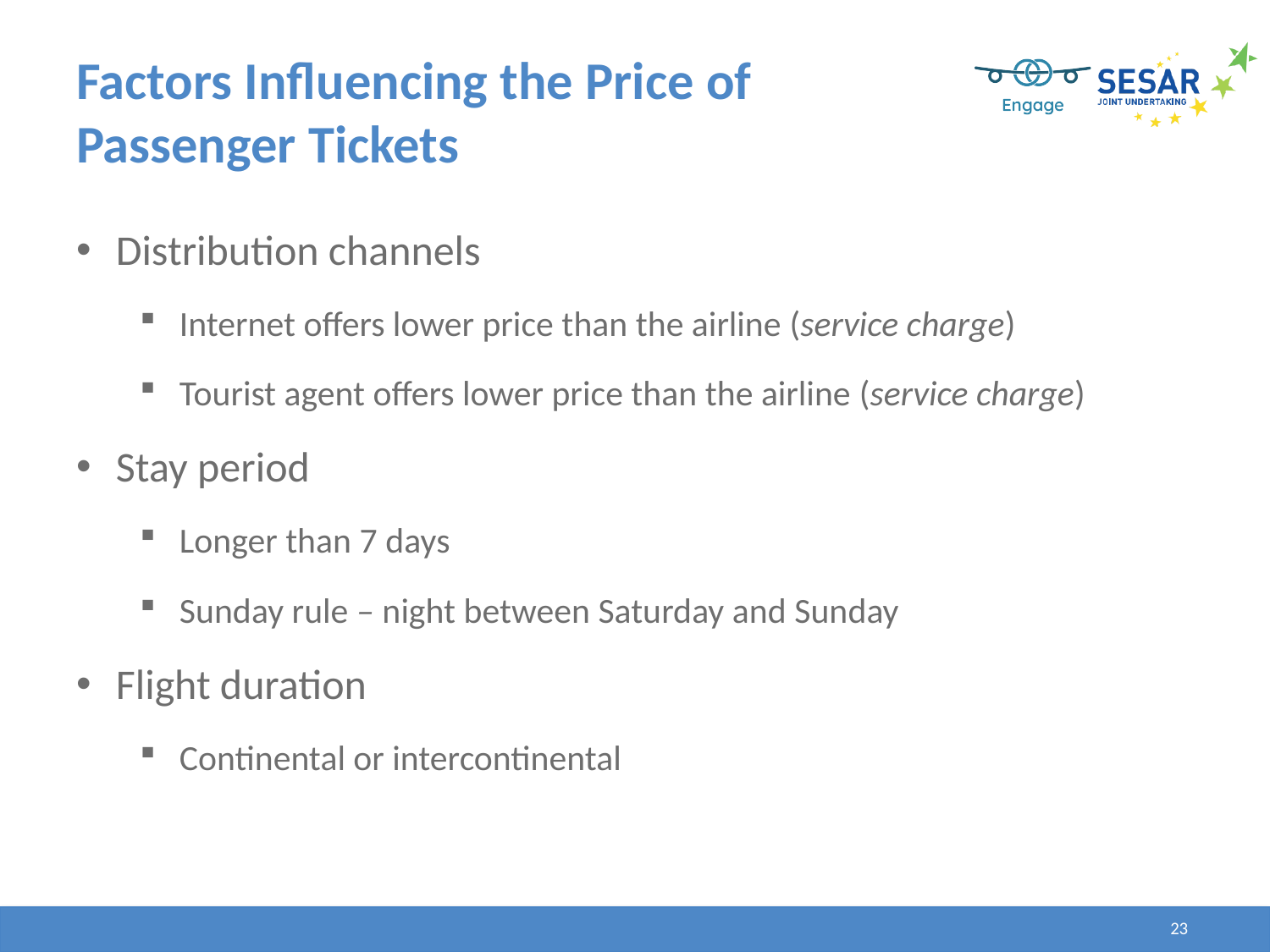

# Factors Influencing the Price of Passenger Tickets
Distribution channels
Internet offers lower price than the airline (service charge)
Tourist agent offers lower price than the airline (service charge)
Stay period
Longer than 7 days
Sunday rule – night between Saturday and Sunday
Flight duration
Continental or intercontinental

23